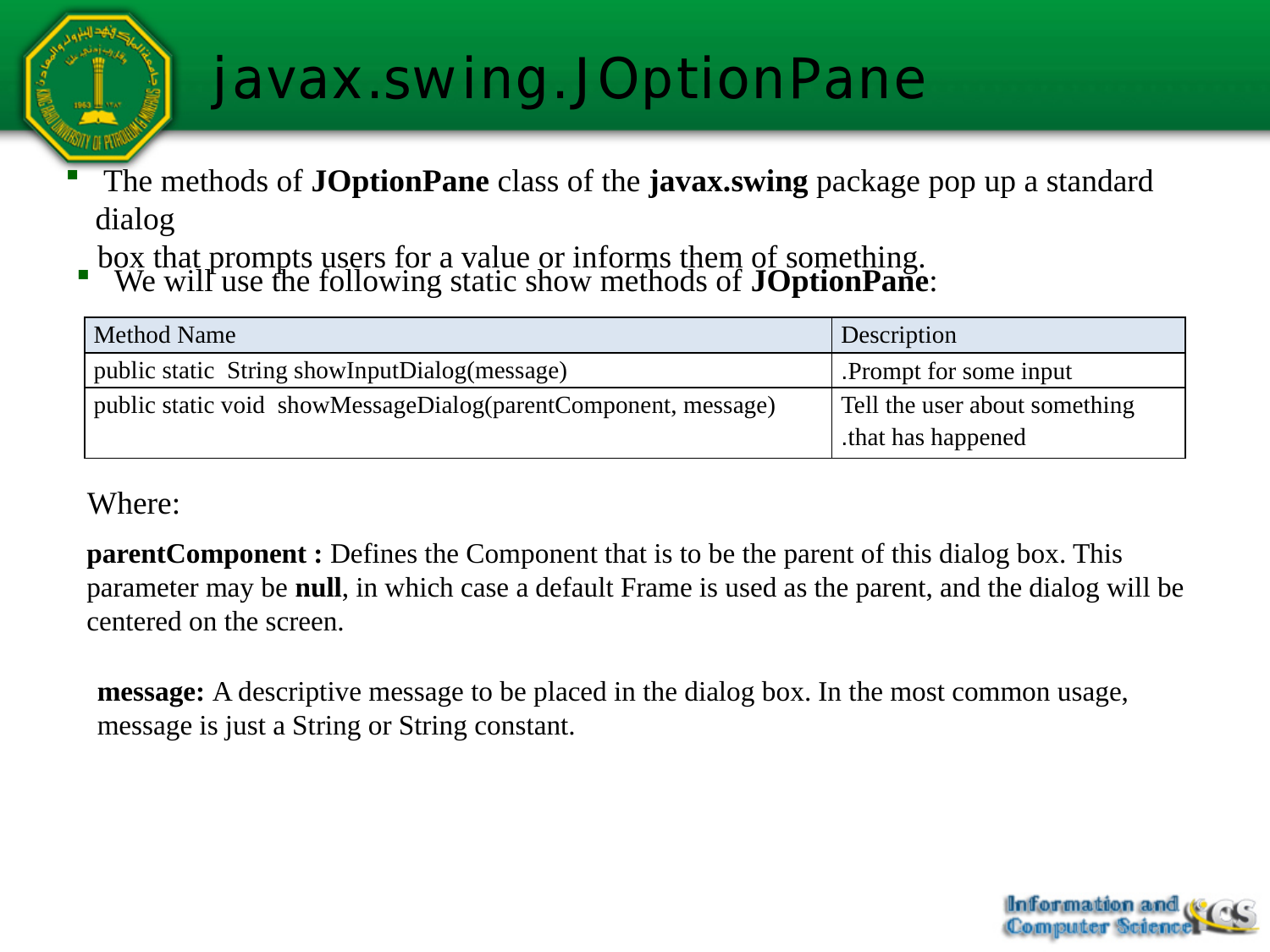

# javax.swing.JOptionPane
 The methods of JOptionPane class of the javax.swing package pop up a standard dialog
    box that prompts users for a value or informs them of something.
 We will use the following static show methods of JOptionPane:
| Method Name | Description |
| --- | --- |
| public static String showInputDialog(message) | Prompt for some input. |
| public static void showMessageDialog(parentComponent, message) | Tell the user about something that has happened. |
Where:
parentComponent : Defines the Component that is to be the parent of this dialog box. This parameter may be null, in which case a default Frame is used as the parent, and the dialog will be centered on the screen.
message: A descriptive message to be placed in the dialog box. In the most common usage, message is just a String or String constant.